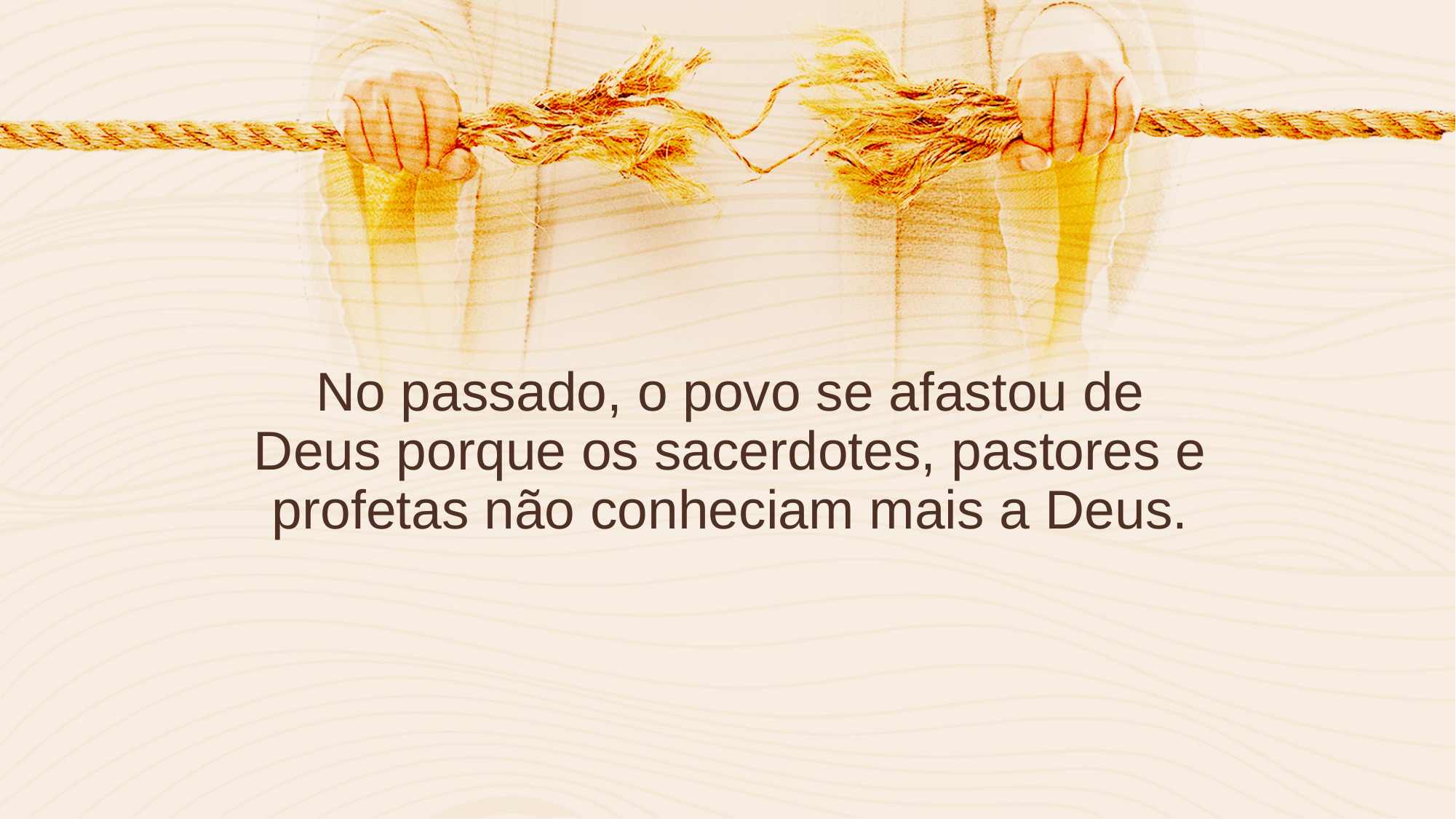

No passado, o povo se afastou de Deus porque os sacerdotes, pastores e profetas não conheciam mais a Deus.